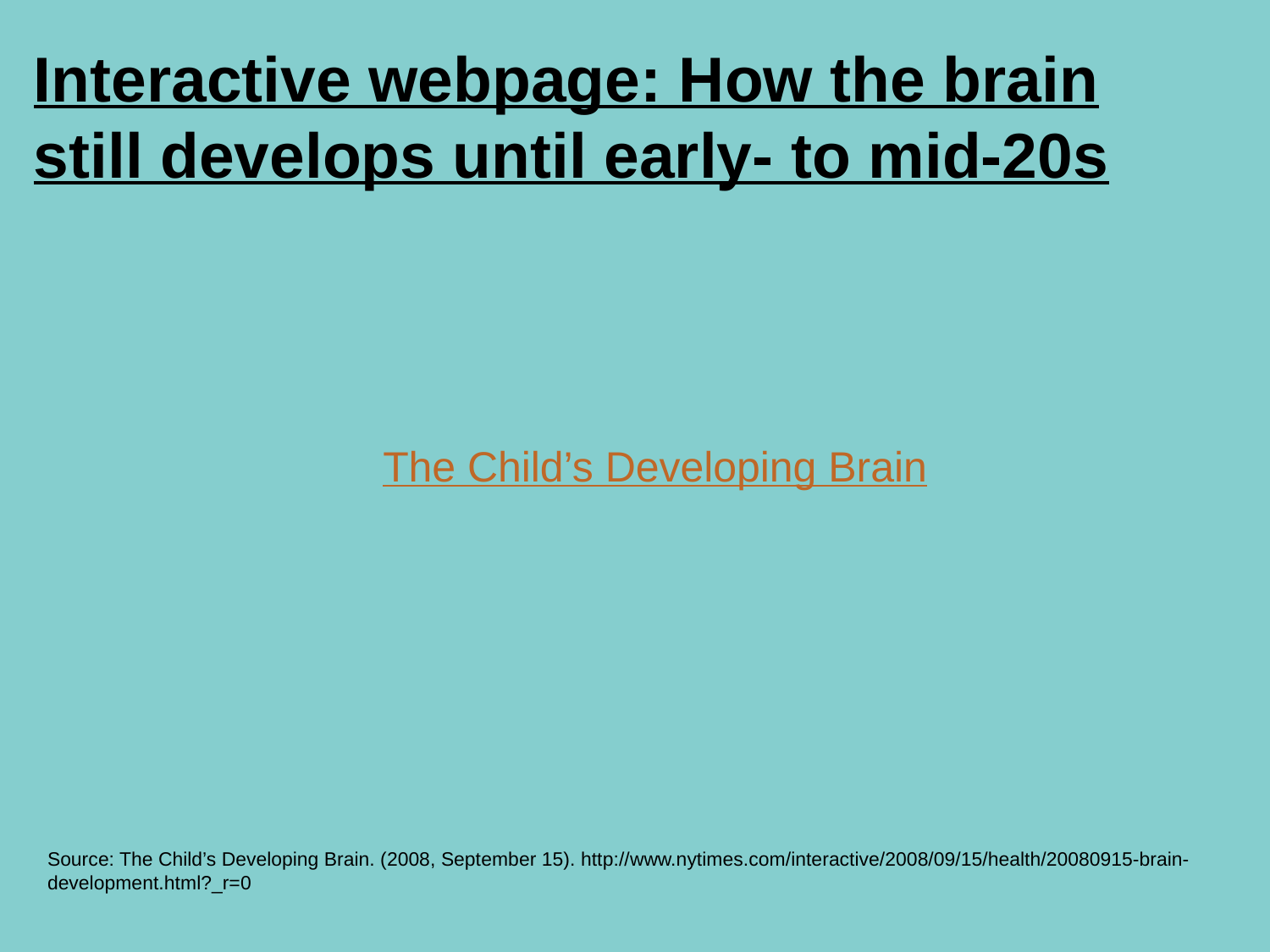

# Interactive webpage: How the brain still develops until early- to mid-20s
The Child’s Developing Brain

Source: The Child’s Developing Brain. (2008, September 15). http://www.nytimes.com/interactive/2008/09/15/health/20080915-brain-development.html?_r=0